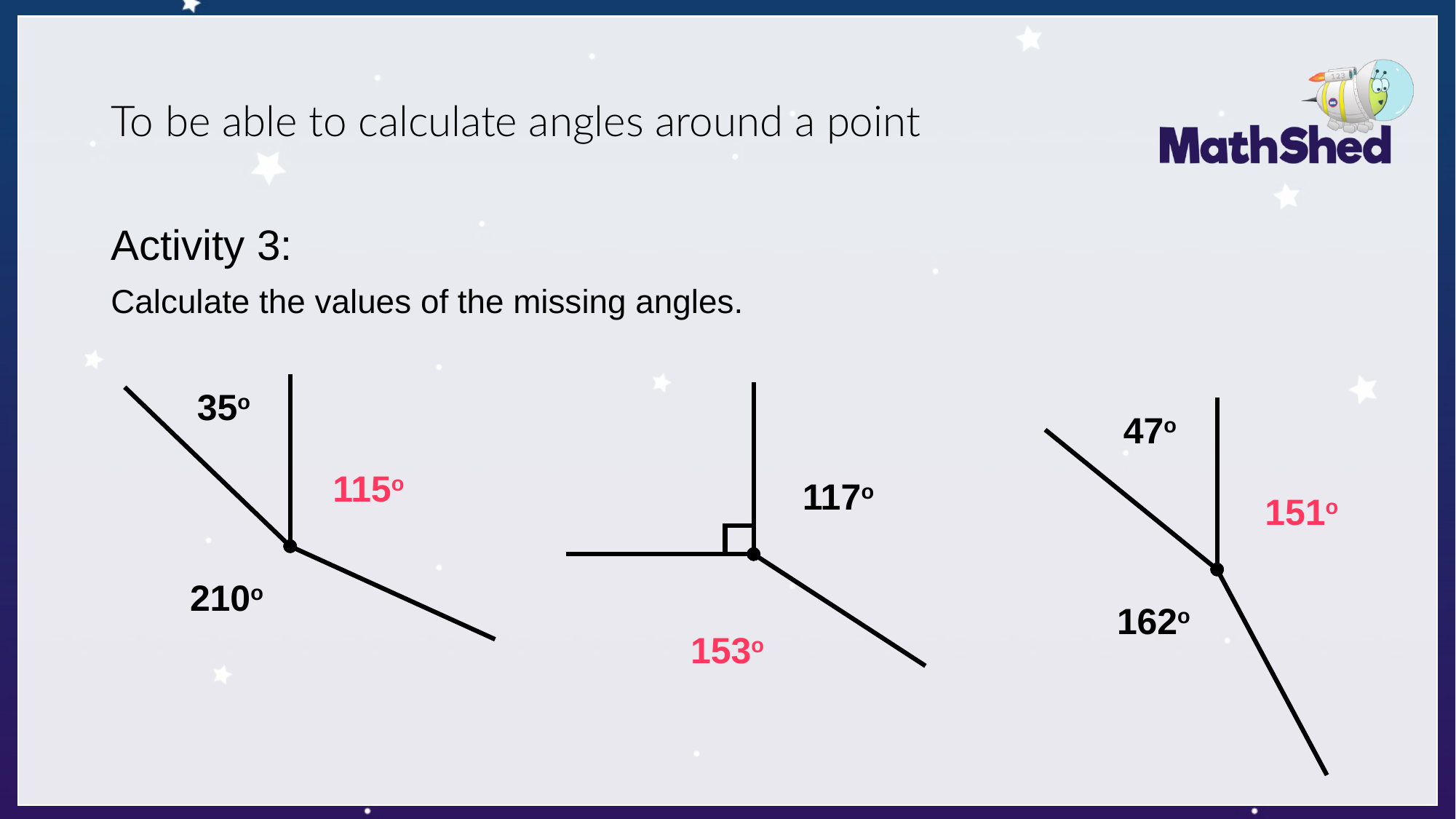

# To be able to calculate angles around a point
Activity 3:
Calculate the values of the missing angles.

35o
47o
115o
117o
151o

210o
162o
153o